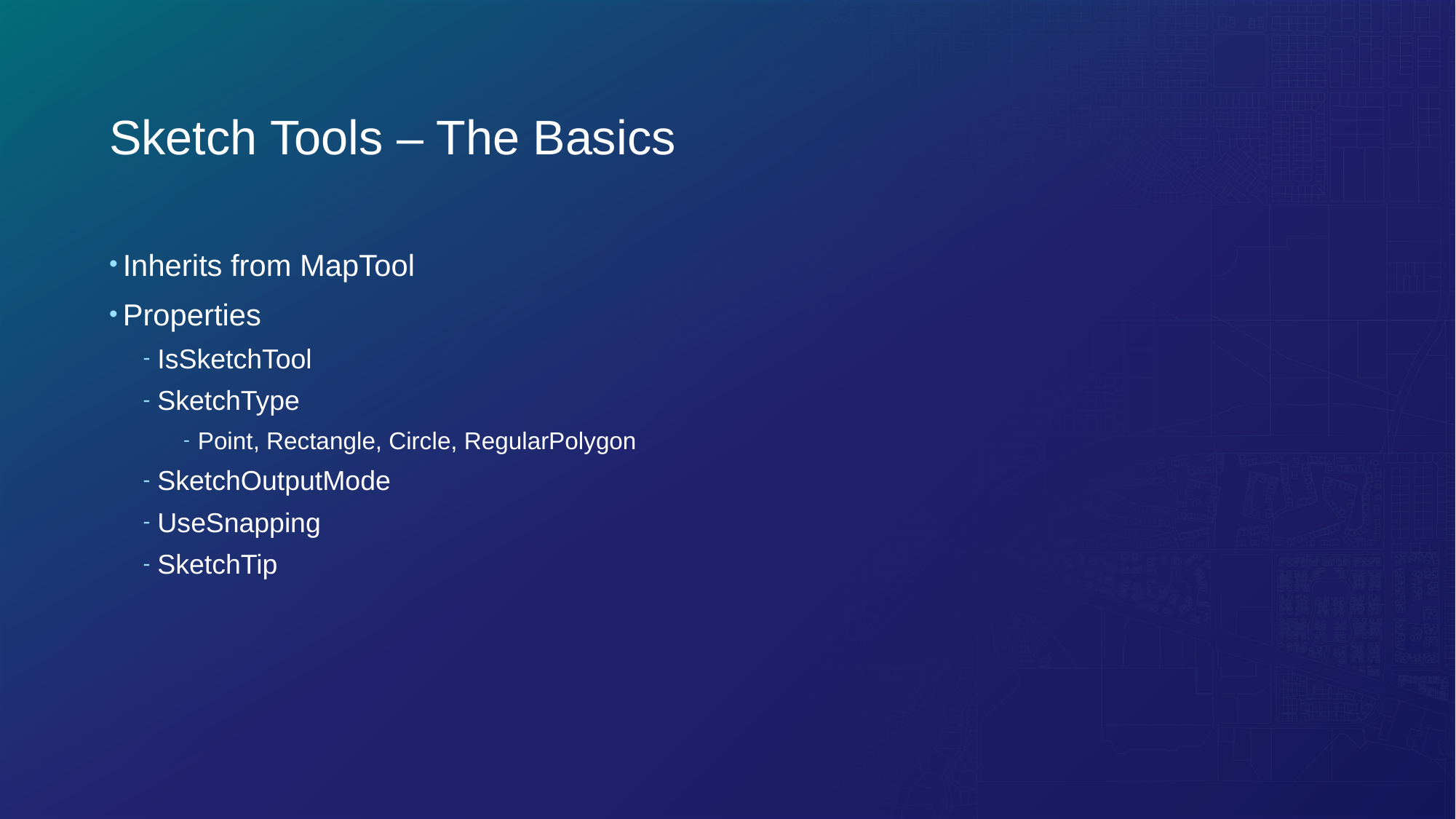

# Sketch Tools – The Basics
Inherits from MapTool
Properties
IsSketchTool
SketchType
Point, Rectangle, Circle, RegularPolygon
SketchOutputMode
UseSnapping
SketchTip